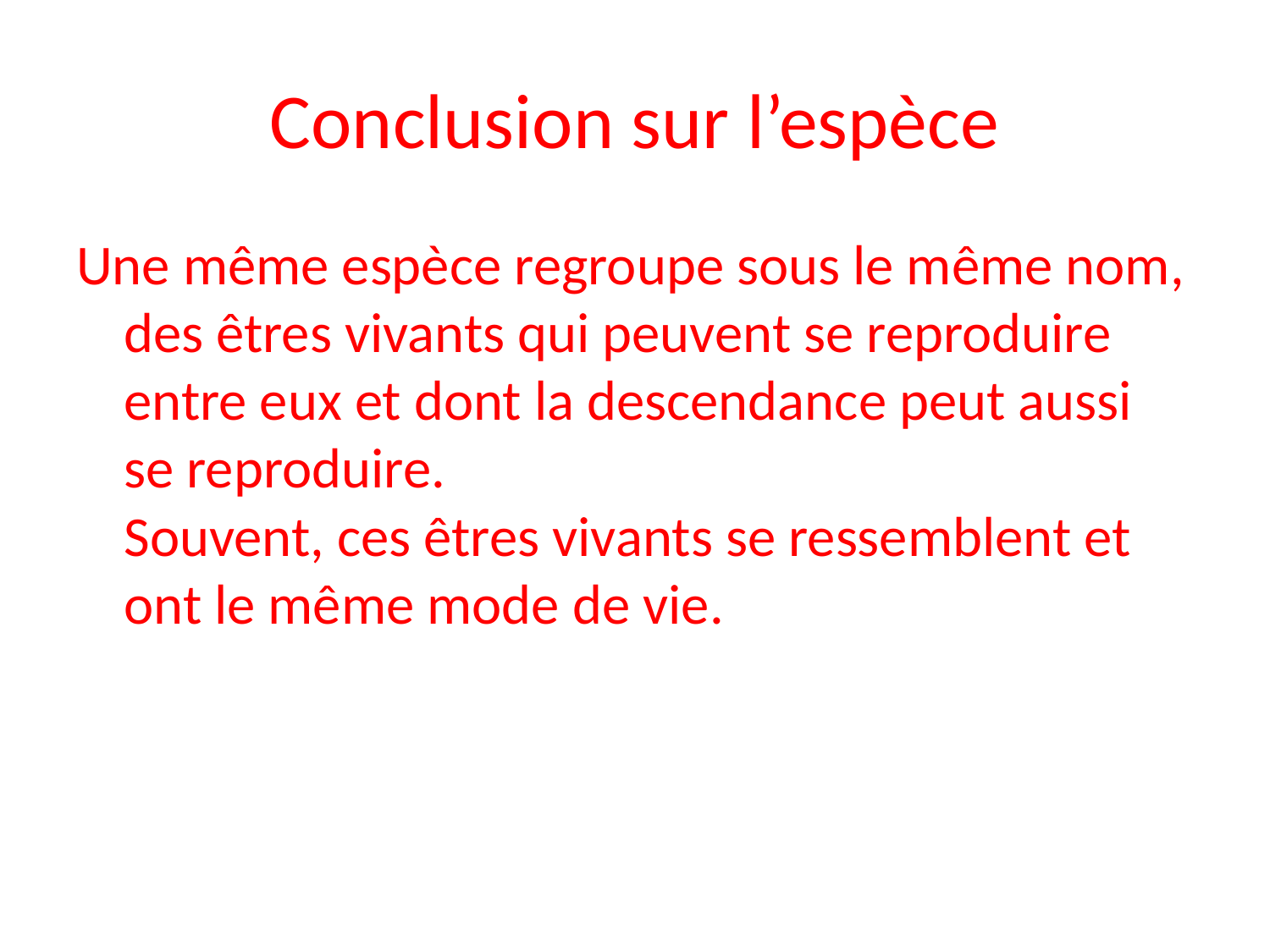

# Conclusion sur l’espèce
Une même espèce regroupe sous le même nom, des êtres vivants qui peuvent se reproduire entre eux et dont la descendance peut aussi se reproduire.
Souvent, ces êtres vivants se ressemblent et ont le même mode de vie.